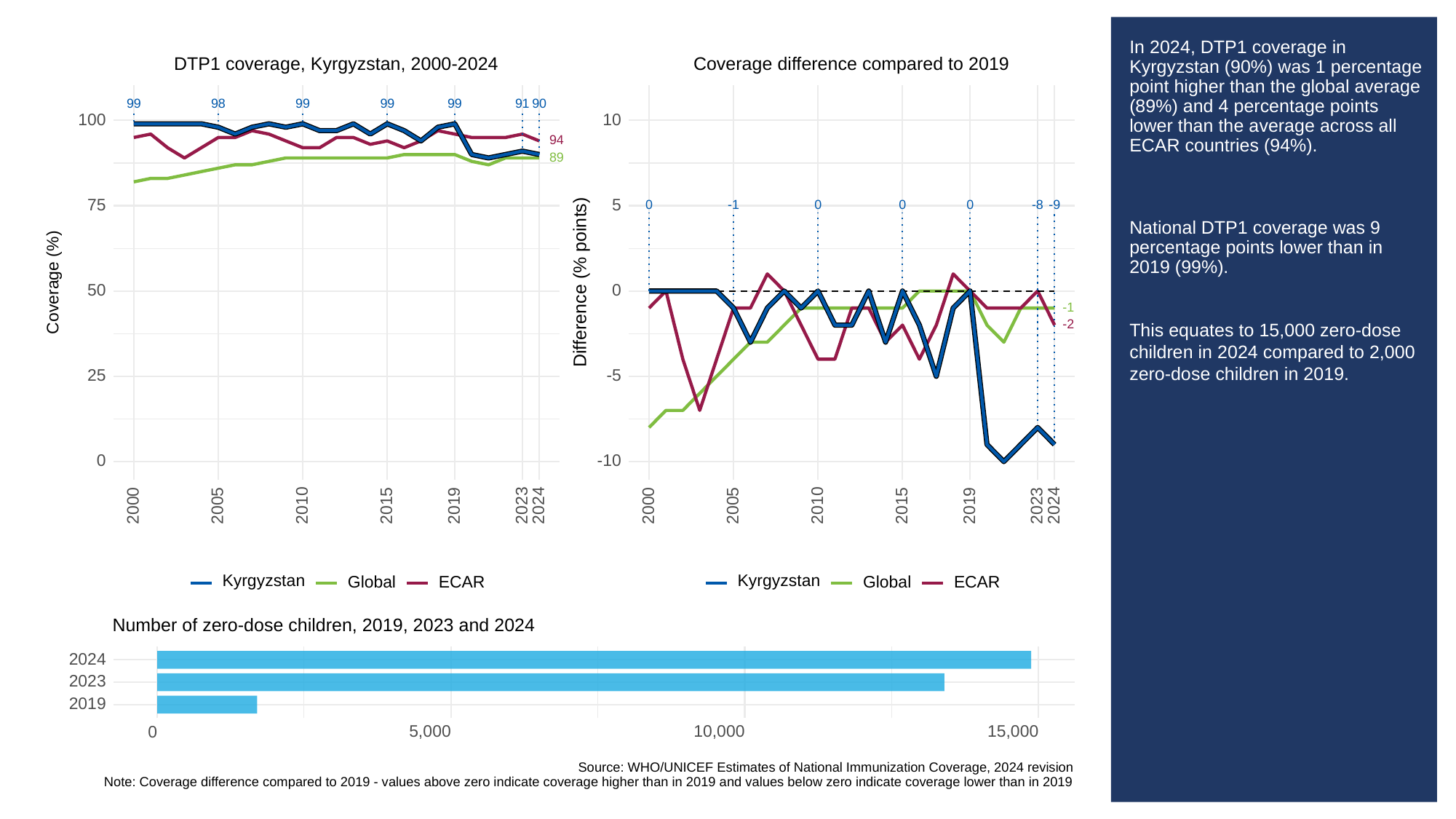

# In 2024, DTP1 coverage in Kyrgyzstan (90%) was 1 percentage point higher than the global average (89%) and 4 percentage points lower than the average across all ECAR countries (94%).

National DTP1 coverage was 9 percentage points lower than in 2019 (99%).

This equates to 15,000 zero-dose children in 2024 compared to 2,000 zero-dose children in 2019.

Coverage difference compared to 2019
DTP1 coverage, Kyrgyzstan, 2000-2024

99
98
99
99
99
91
90

100
10

94
89

75
5
0
0
0
0
-8
-9
-1

Difference (% points)

Coverage (%)
50
0

-1
-2

25
-5

0
-10

2023
2023
2000
2005
2010
2015
2019
2024
2000
2005
2010
2015
2019
2024
Kyrgyzstan
Kyrgyzstan
Global
ECAR
Global
ECAR

Number of zero-dose children, 2019, 2023 and 2024

2024

2023

2019

5,000
10,000
15,000
0
Source: WHO/UNICEF Estimates of National Immunization Coverage, 2024 revision
Note: Coverage difference compared to 2019 - values above zero indicate coverage higher than in 2019 and values below zero indicate coverage lower than in 2019